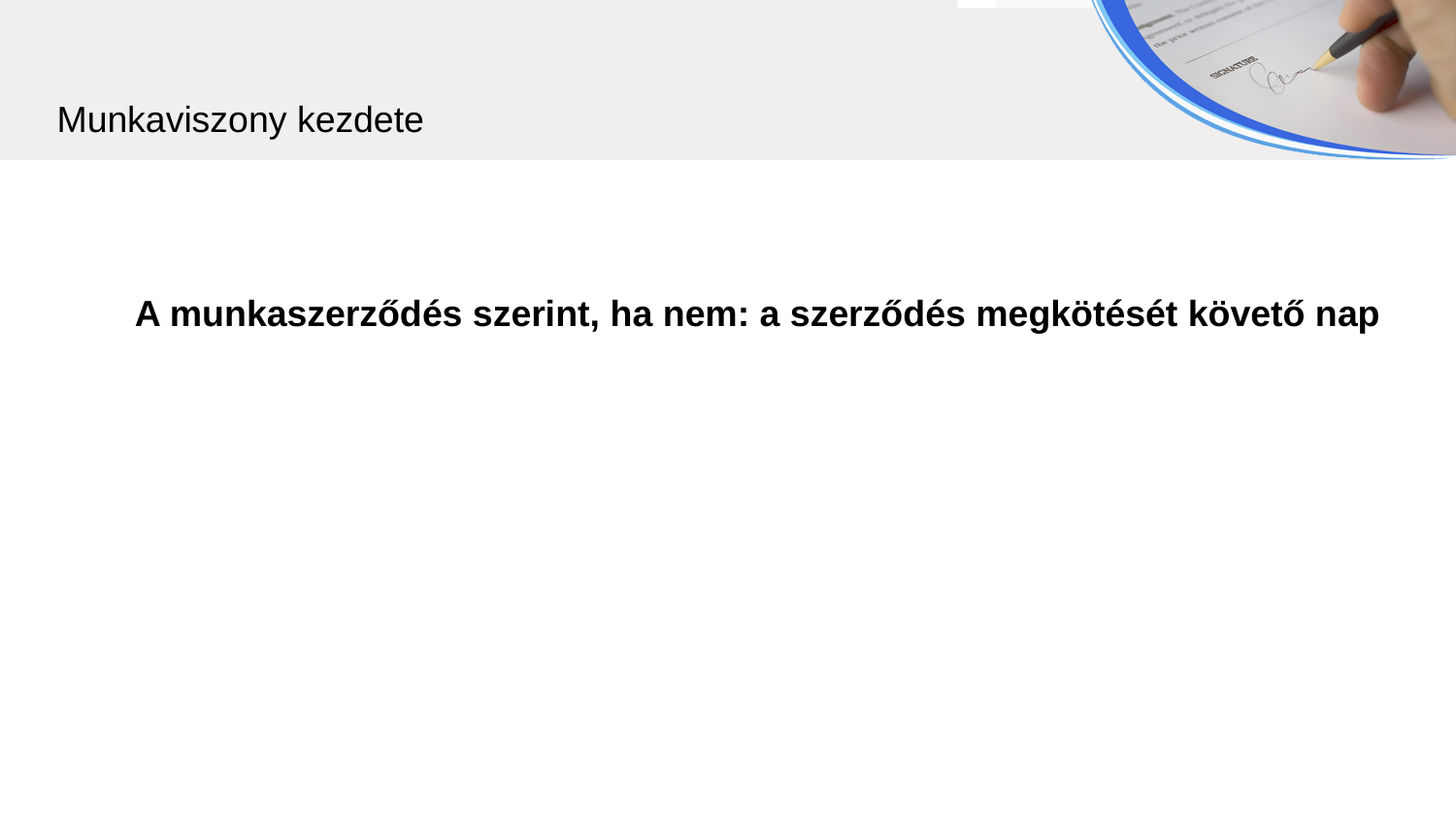

Munkaviszony kezdete
A munkaszerződés szerint, ha nem: a szerződés megkötését követő nap